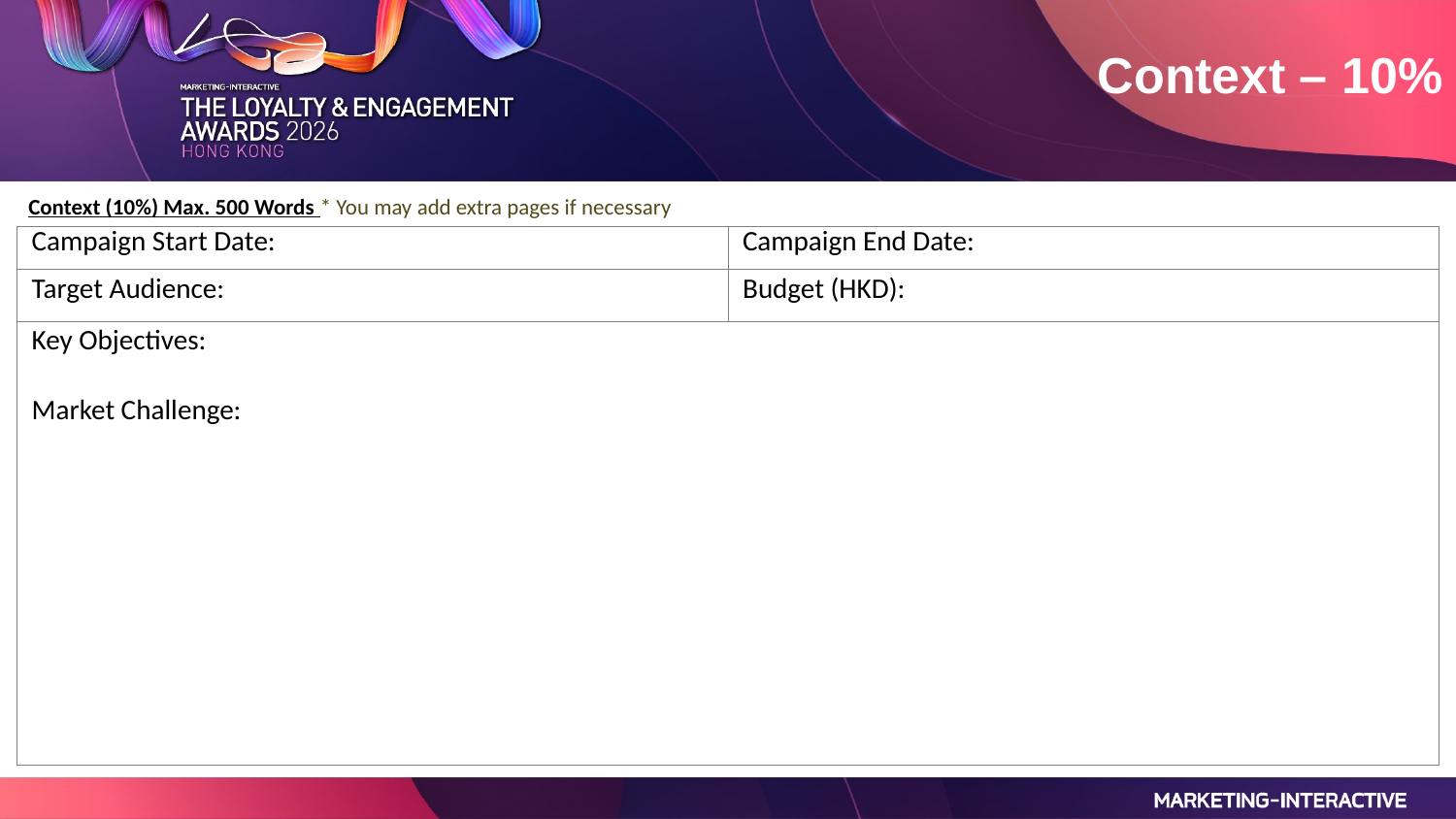

Context – 10%
Context (10%) Max. 500 Words * You may add extra pages if necessary

| Campaign Start Date: | Campaign End Date: |
| --- | --- |
| Target Audience: | Budget (HKD): |
| Key Objectives: Market Challenge: |  |